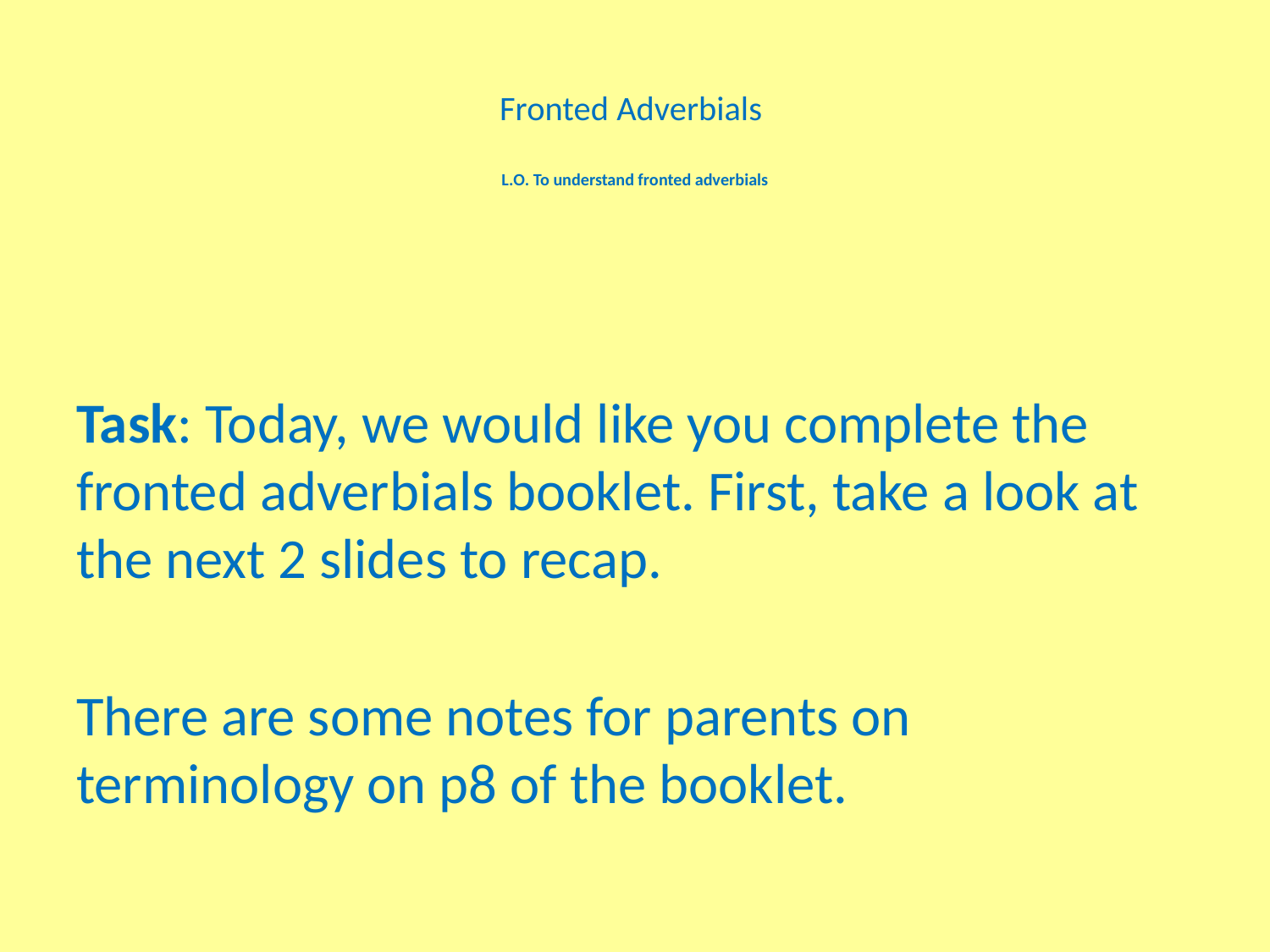

# Fronted Adverbials L.O. To understand fronted adverbials

Task: Today, we would like you complete the fronted adverbials booklet. First, take a look at the next 2 slides to recap.

There are some notes for parents on terminology on p8 of the booklet.